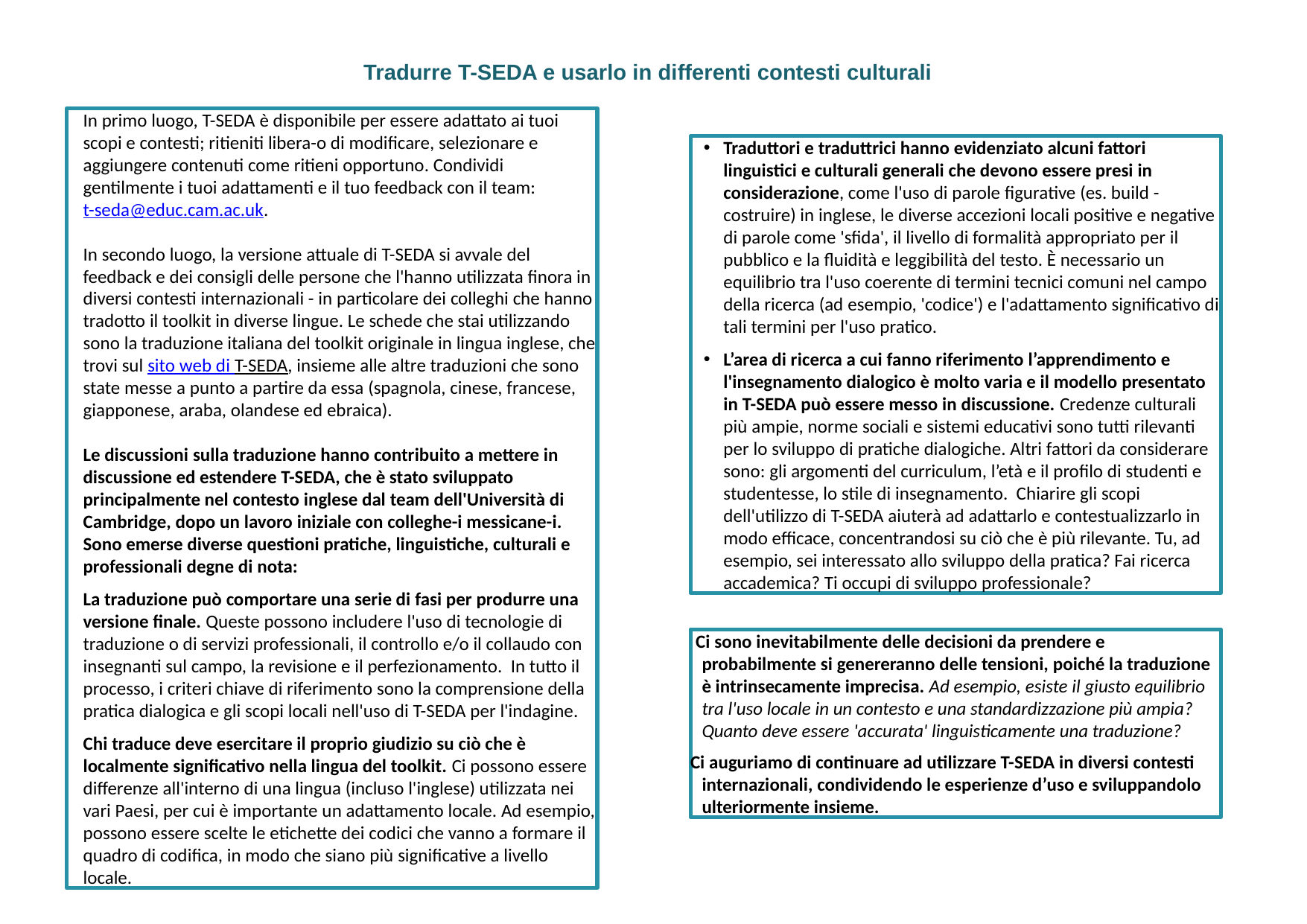

# Tradurre T-SEDA e usarlo in differenti contesti culturali
In primo luogo, T-SEDA è disponibile per essere adattato ai tuoi scopi e contesti; ritieniti libera-o di modificare, selezionare e aggiungere contenuti come ritieni opportuno. Condividi gentilmente i tuoi adattamenti e il tuo feedback con il team: t-seda@educ.cam.ac.uk.

In secondo luogo, la versione attuale di T-SEDA si avvale del feedback e dei consigli delle persone che l'hanno utilizzata finora in diversi contesti internazionali - in particolare dei colleghi che hanno tradotto il toolkit in diverse lingue. Le schede che stai utilizzando sono la traduzione italiana del toolkit originale in lingua inglese, che trovi sul sito web di T-SEDA, insieme alle altre traduzioni che sono state messe a punto a partire da essa (spagnola, cinese, francese, giapponese, araba, olandese ed ebraica).

Le discussioni sulla traduzione hanno contribuito a mettere in discussione ed estendere T-SEDA, che è stato sviluppato principalmente nel contesto inglese dal team dell'Università di Cambridge, dopo un lavoro iniziale con colleghe-i messicane-i. Sono emerse diverse questioni pratiche, linguistiche, culturali e professionali degne di nota:
La traduzione può comportare una serie di fasi per produrre una versione finale. Queste possono includere l'uso di tecnologie di traduzione o di servizi professionali, il controllo e/o il collaudo con insegnanti sul campo, la revisione e il perfezionamento.  In tutto il processo, i criteri chiave di riferimento sono la comprensione della pratica dialogica e gli scopi locali nell'uso di T-SEDA per l'indagine.
Chi traduce deve esercitare il proprio giudizio su ciò che è localmente significativo nella lingua del toolkit. Ci possono essere differenze all'interno di una lingua (incluso l'inglese) utilizzata nei vari Paesi, per cui è importante un adattamento locale. Ad esempio, possono essere scelte le etichette dei codici che vanno a formare il quadro di codifica, in modo che siano più significative a livello locale.
Traduttori e traduttrici hanno evidenziato alcuni fattori linguistici e culturali generali che devono essere presi in considerazione, come l'uso di parole figurative (es. build - costruire) in inglese, le diverse accezioni locali positive e negative di parole come 'sfida', il livello di formalità appropriato per il pubblico e la fluidità e leggibilità del testo. È necessario un equilibrio tra l'uso coerente di termini tecnici comuni nel campo della ricerca (ad esempio, 'codice') e l'adattamento significativo di tali termini per l'uso pratico.
L’area di ricerca a cui fanno riferimento l’apprendimento e l'insegnamento dialogico è molto varia e il modello presentato in T-SEDA può essere messo in discussione. Credenze culturali più ampie, norme sociali e sistemi educativi sono tutti rilevanti per lo sviluppo di pratiche dialogiche. Altri fattori da considerare sono: gli argomenti del curriculum, l’età e il profilo di studenti e studentesse, lo stile di insegnamento.  Chiarire gli scopi dell'utilizzo di T-SEDA aiuterà ad adattarlo e contestualizzarlo in modo efficace, concentrandosi su ciò che è più rilevante. Tu, ad esempio, sei interessato allo sviluppo della pratica? Fai ricerca accademica? Ti occupi di sviluppo professionale?
 Ci sono inevitabilmente delle decisioni da prendere e probabilmente si genereranno delle tensioni, poiché la traduzione è intrinsecamente imprecisa. Ad esempio, esiste il giusto equilibrio tra l'uso locale in un contesto e una standardizzazione più ampia?  Quanto deve essere 'accurata' linguisticamente una traduzione?
Ci auguriamo di continuare ad utilizzare T-SEDA in diversi contesti internazionali, condividendo le esperienze d’uso e sviluppandolo ulteriormente insieme.